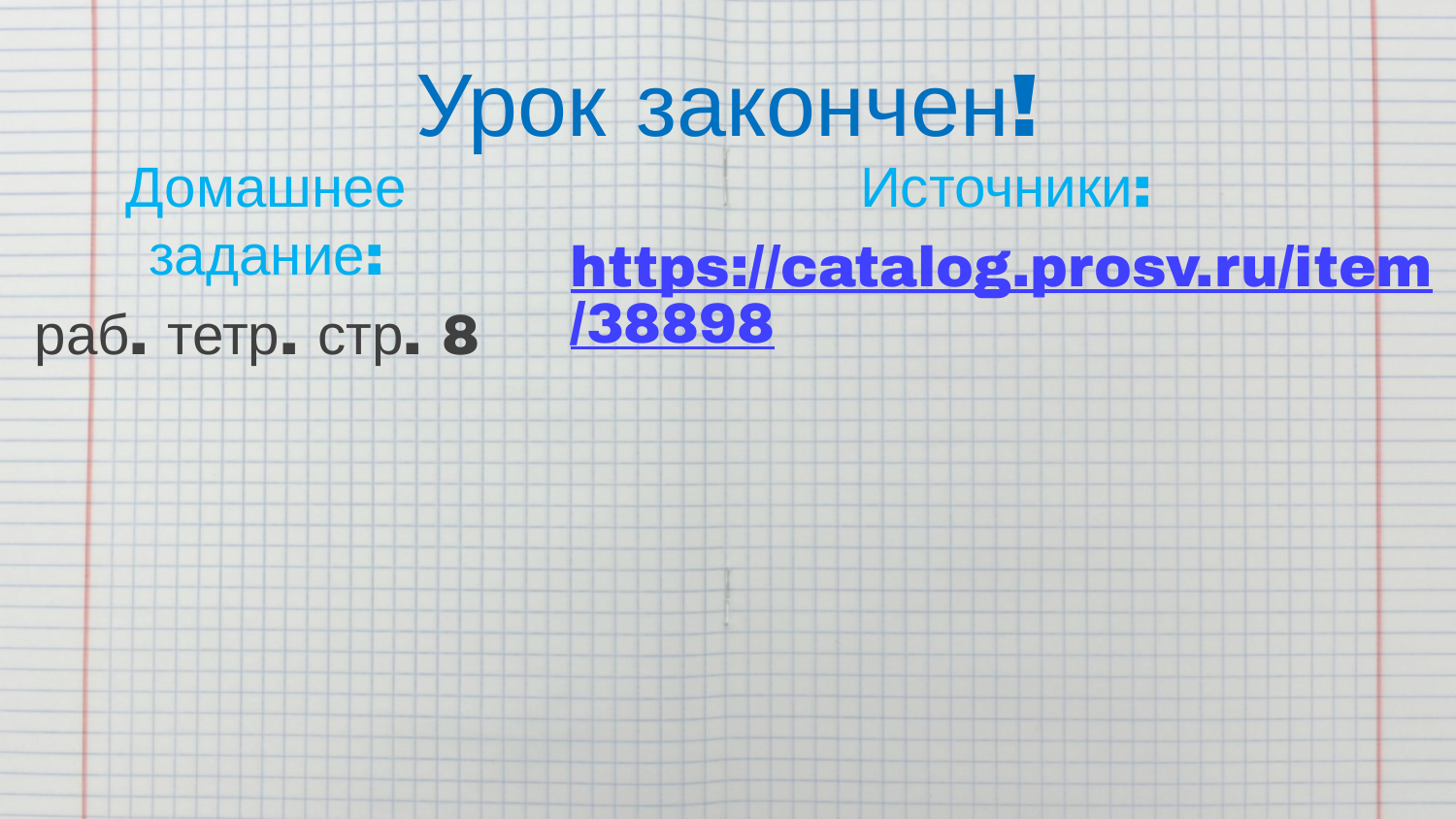

# Урок закончен!
Домашнее задание:
раб. тетр. стр. 8
Источники:
https://catalog.prosv.ru/item/38898